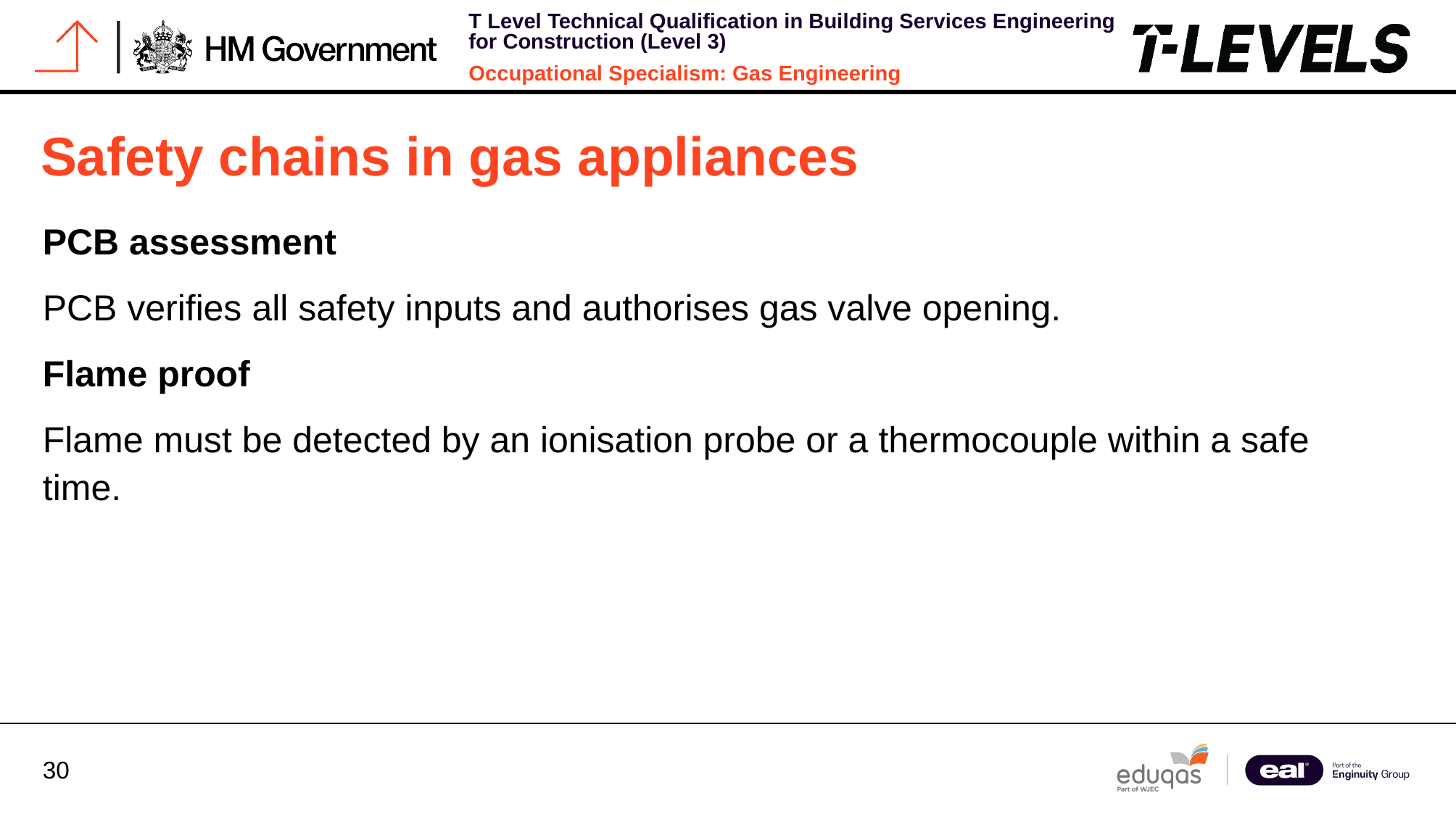

# Safety chains in gas appliances
PCB assessment
PCB verifies all safety inputs and authorises gas valve opening.
Flame proof
Flame must be detected by an ionisation probe or a thermocouple within a safe time.